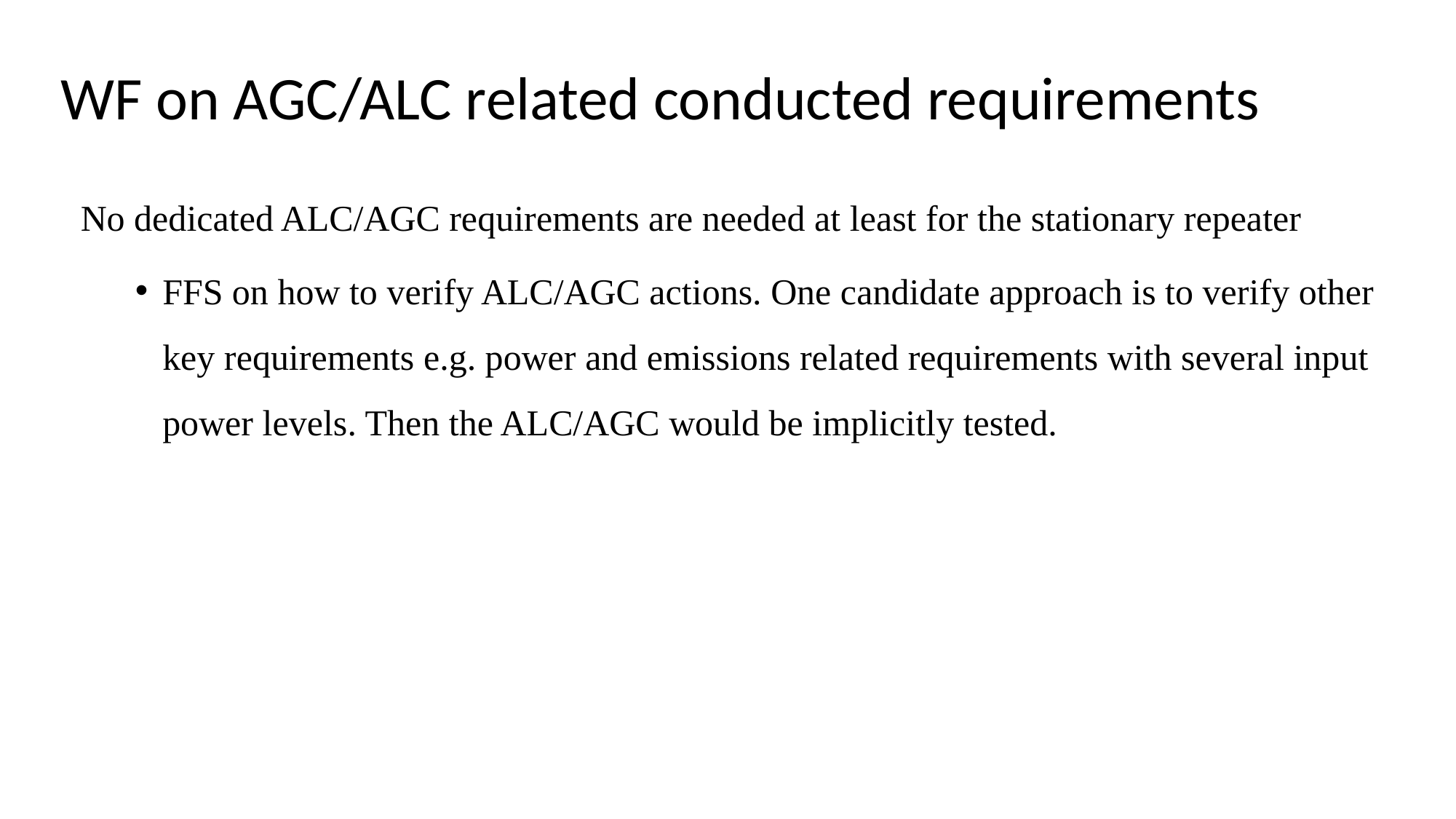

# WF on AGC/ALC related conducted requirements
No dedicated ALC/AGC requirements are needed at least for the stationary repeater
FFS on how to verify ALC/AGC actions. One candidate approach is to verify other key requirements e.g. power and emissions related requirements with several input power levels. Then the ALC/AGC would be implicitly tested.